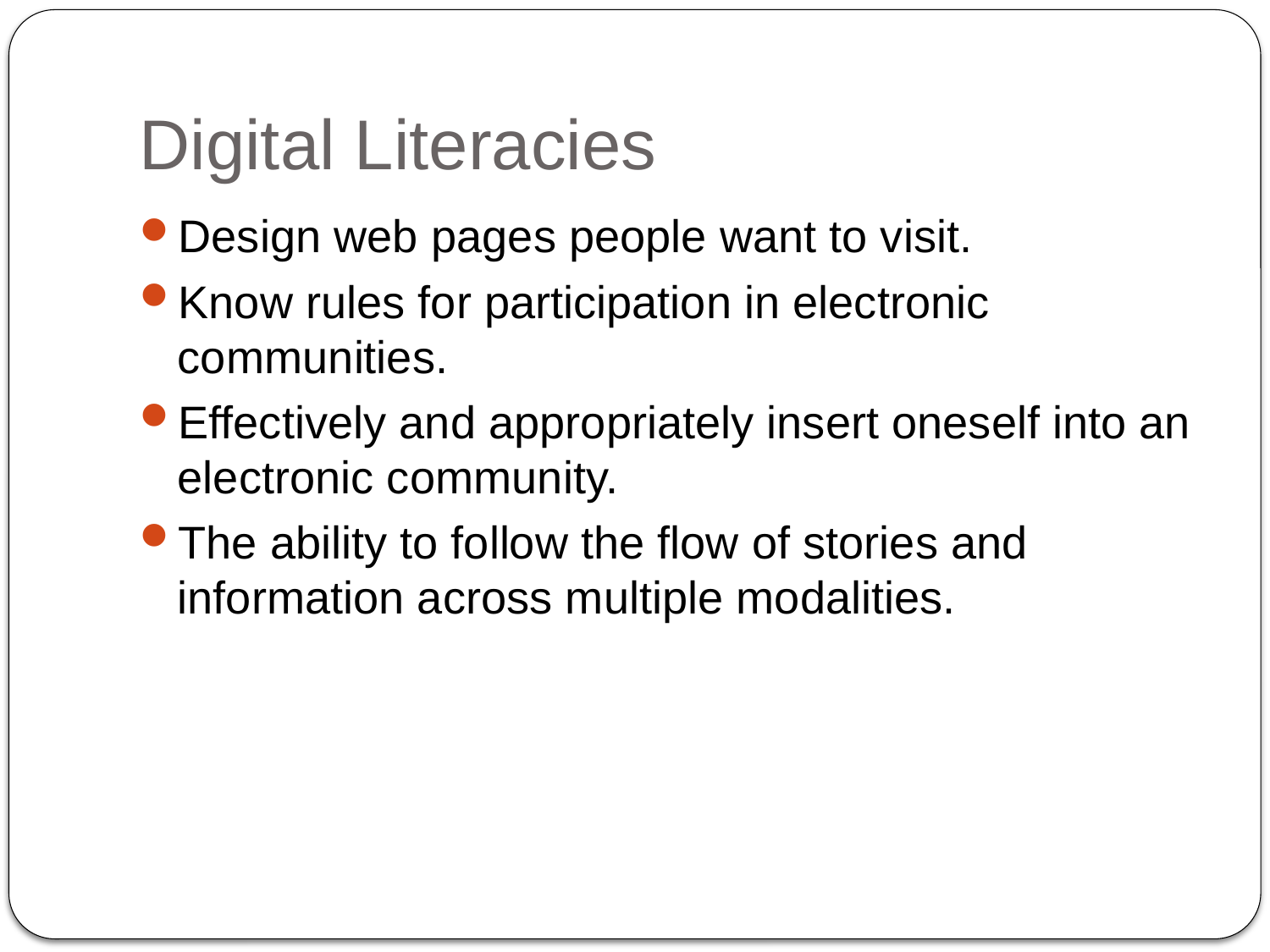

# Digital Literacies
Design web pages people want to visit.
Know rules for participation in electronic communities.
Effectively and appropriately insert oneself into an electronic community.
The ability to follow the flow of stories and information across multiple modalities.